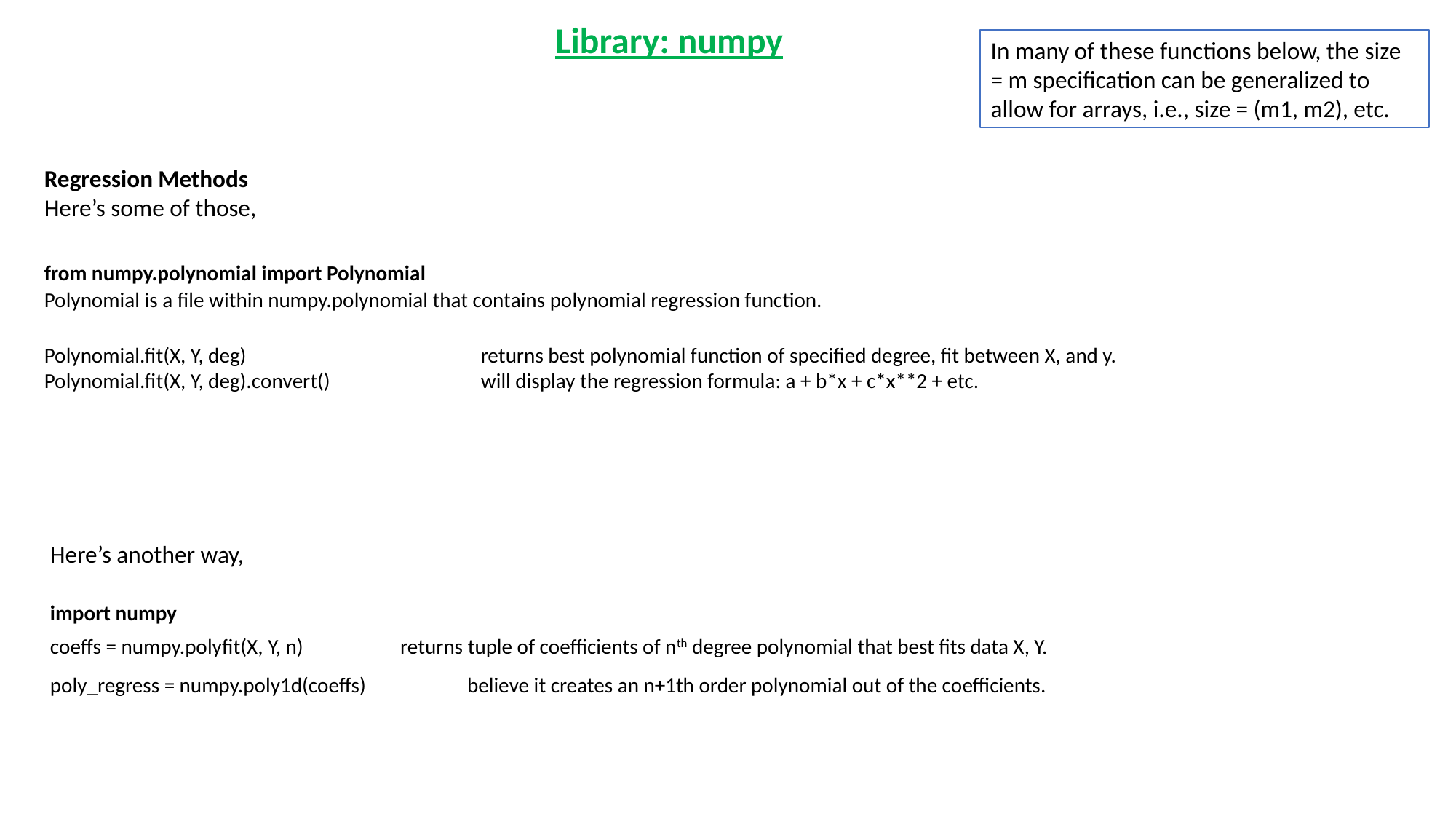

Library: numpy
In many of these functions below, the size = m specification can be generalized to allow for arrays, i.e., size = (m1, m2), etc.
Regression Methods
Here’s some of those,
from numpy.polynomial import Polynomial
Polynomial is a file within numpy.polynomial that contains polynomial regression function.
Polynomial.fit(X, Y, deg)			returns best polynomial function of specified degree, fit between X, and y.
Polynomial.fit(X, Y, deg).convert()		will display the regression formula: a + b*x + c*x**2 + etc.
Here’s another way,
import numpy
coeffs = numpy.polyfit(X, Y, n)
returns tuple of coefficients of nth degree polynomial that best fits data X, Y.
poly_regress = numpy.poly1d(coeffs)
believe it creates an n+1th order polynomial out of the coefficients.